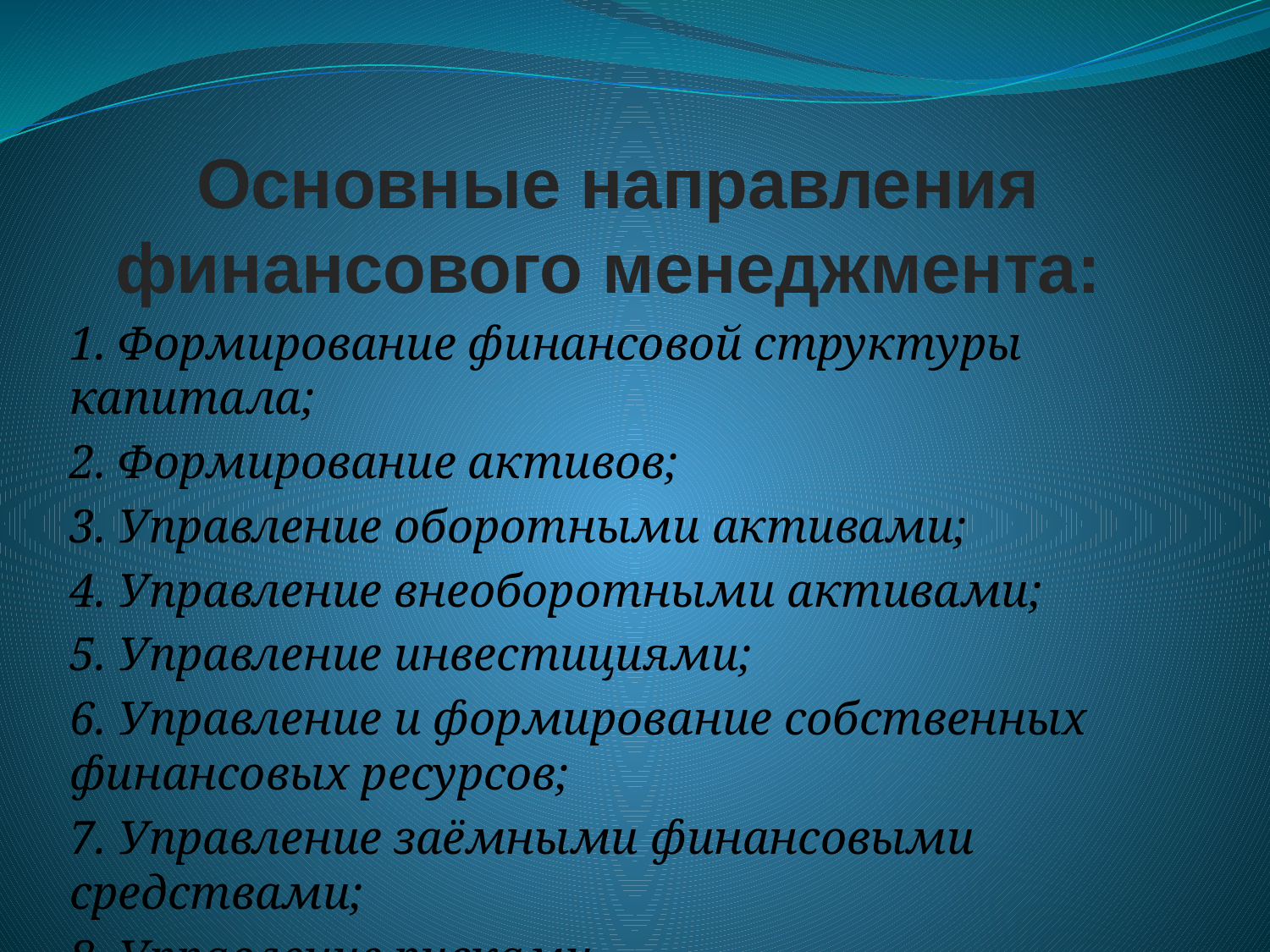

# Основные направления финансового менеджмента:
1. Формирование финансовой структуры капитала;
2. Формирование активов;
3. Управление оборотными активами;
4. Управление внеоборотными активами;
5. Управление инвестициями;
6. Управление и формирование собственных финансовых ресурсов;
7. Управление заёмными финансовыми средствами;
8. Управление рисками.